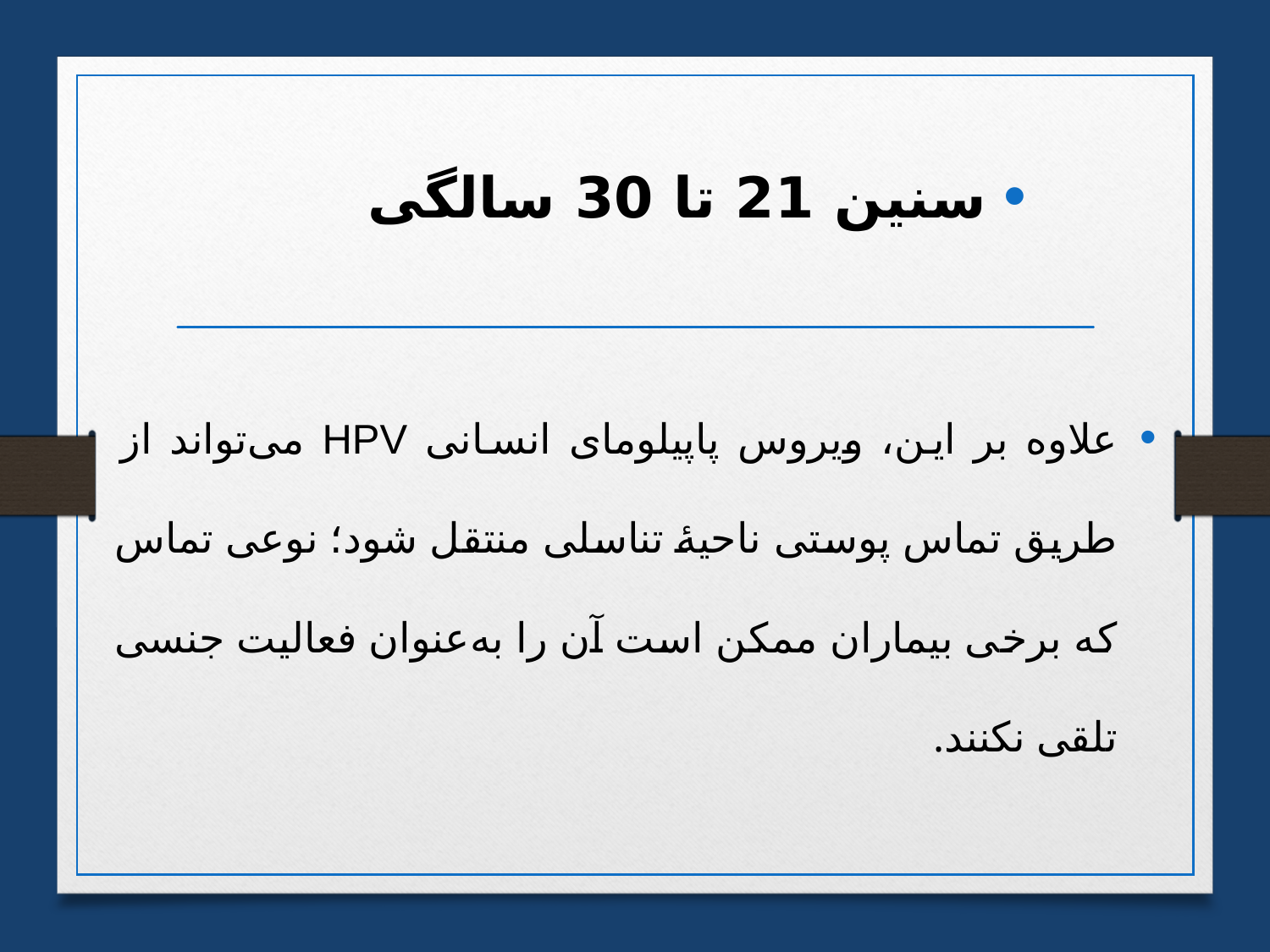

سنین 21 تا 30 سالگی
علاوه بر این، ویروس پاپیلومای انسانی HPV می‌تواند از طریق تماس پوستی ناحیهٔ تناسلی منتقل شود؛ نوعی تماس که برخی بیماران ممکن است آن را به‌عنوان فعالیت جنسی تلقی نکنند.